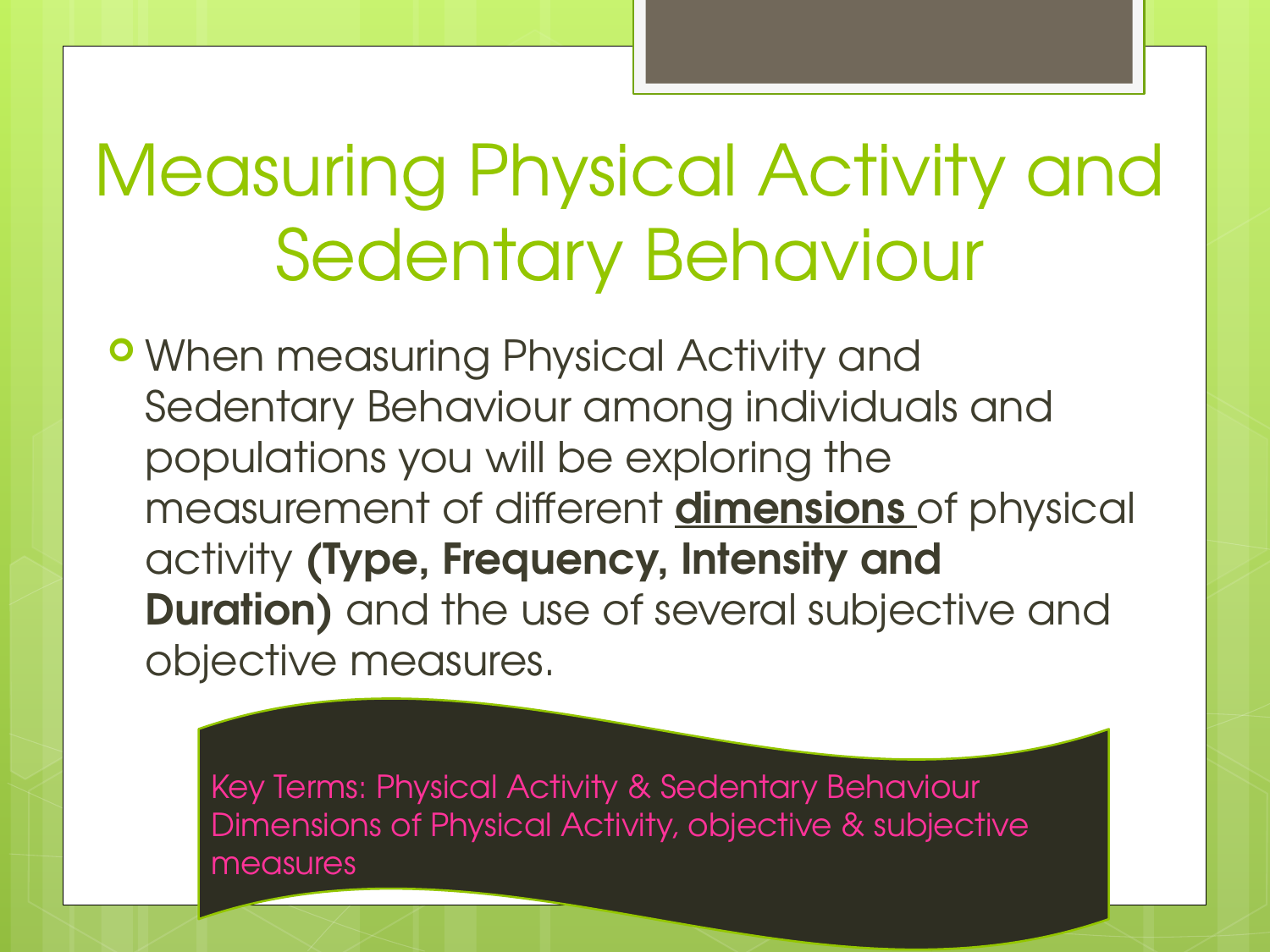

# Measuring Physical Activity and Sedentary Behaviour
When measuring Physical Activity and Sedentary Behaviour among individuals and populations you will be exploring the measurement of different dimensions of physical activity (Type, Frequency, Intensity and Duration) and the use of several subjective and objective measures.

Key Terms: Physical Activity & Sedentary Behaviour
Dimensions of Physical Activity, objective & subjective measures